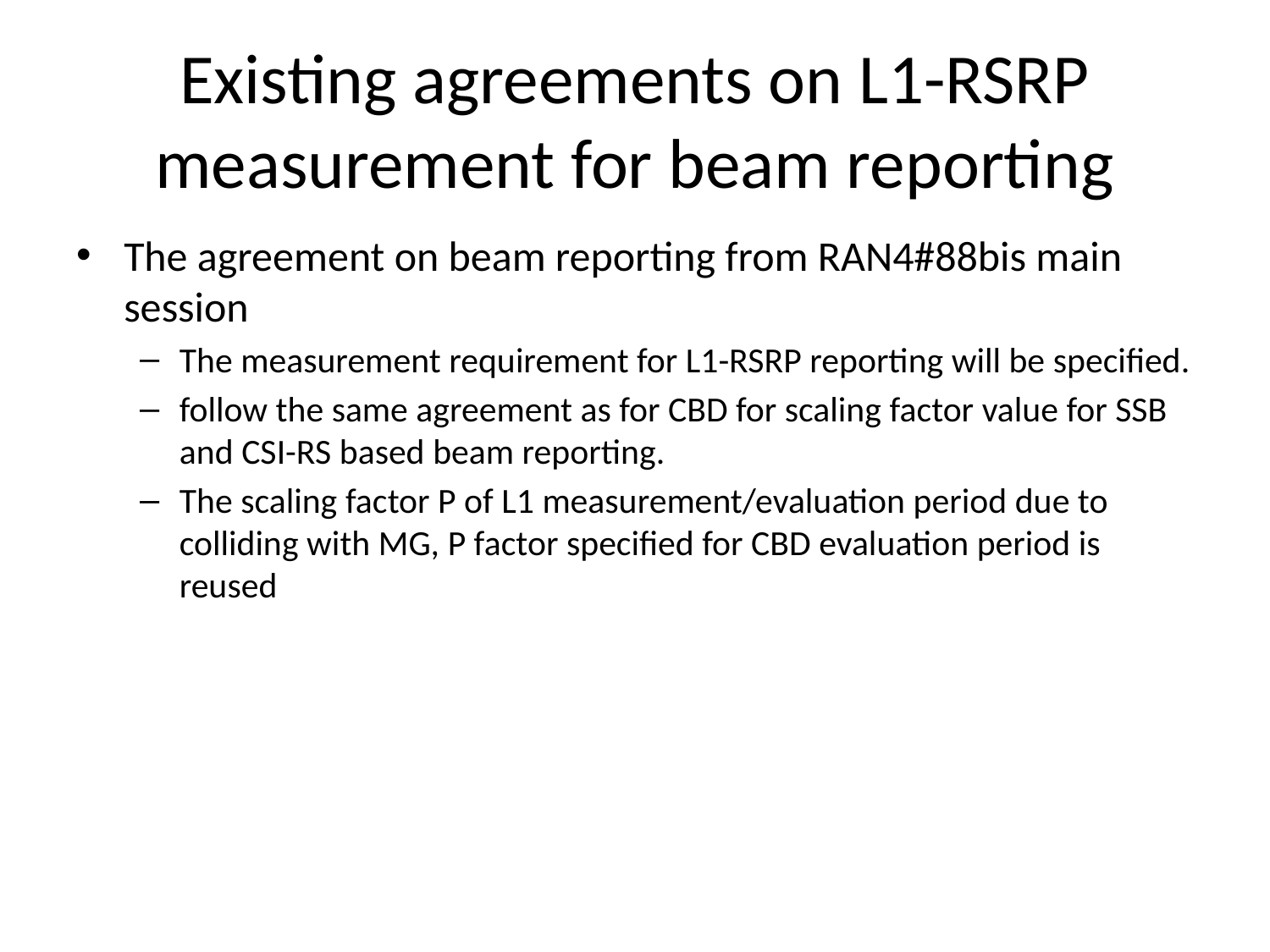

# Existing agreements on L1-RSRP measurement for beam reporting
The agreement on beam reporting from RAN4#88bis main session
The measurement requirement for L1-RSRP reporting will be specified.
follow the same agreement as for CBD for scaling factor value for SSB and CSI-RS based beam reporting.
The scaling factor P of L1 measurement/evaluation period due to colliding with MG, P factor specified for CBD evaluation period is reused